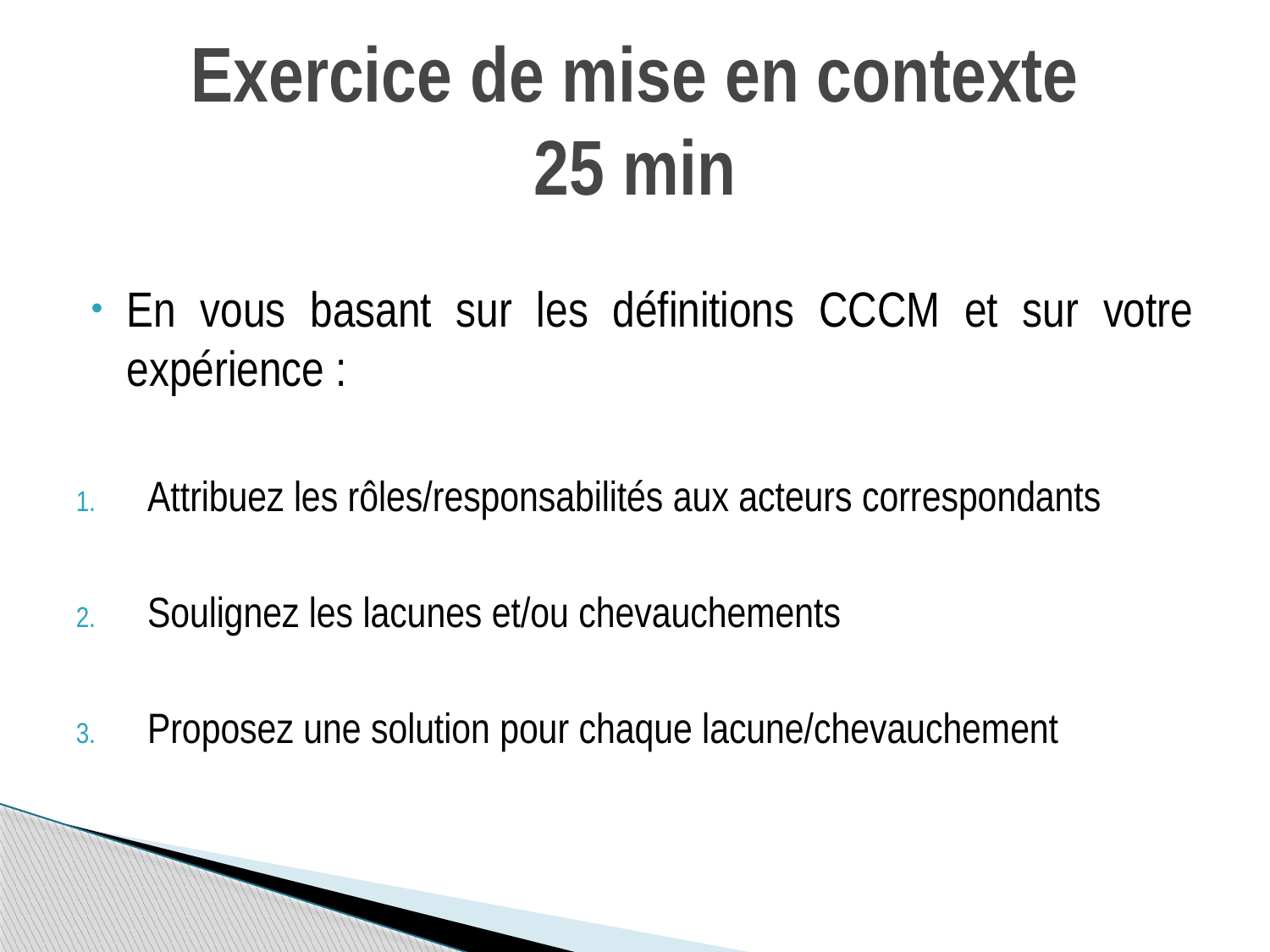

# Exercice de mise en contexte 25 min

En vous basant sur les définitions CCCM et sur votre expérience :

Attribuez les rôles/responsabilités aux acteurs correspondants

Soulignez les lacunes et/ou chevauchements

Proposez une solution pour chaque lacune/chevauchement